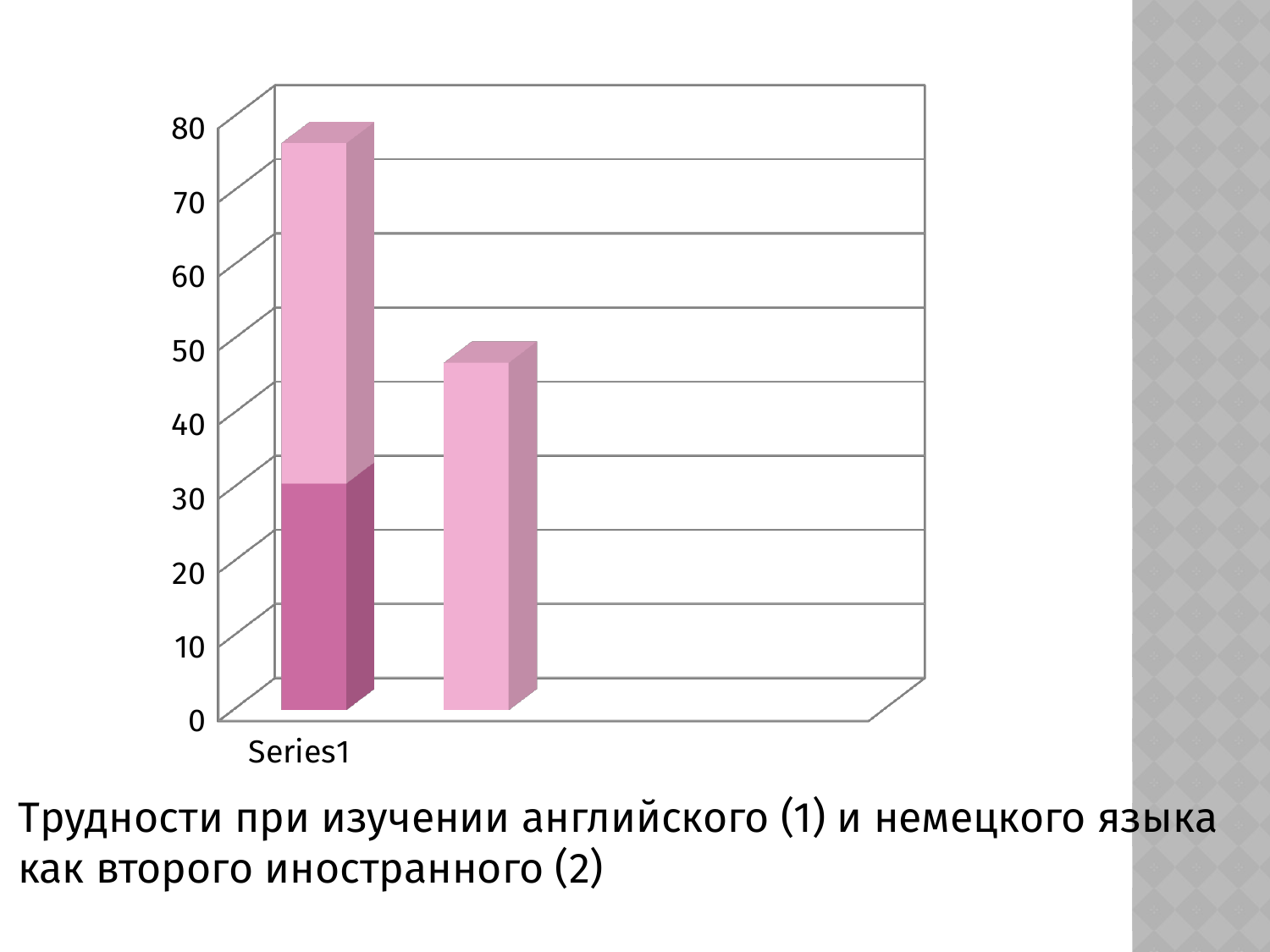

[unsupported chart]

Трудности при изучении английского (1) и немецкого языка
как второго иностранного (2)